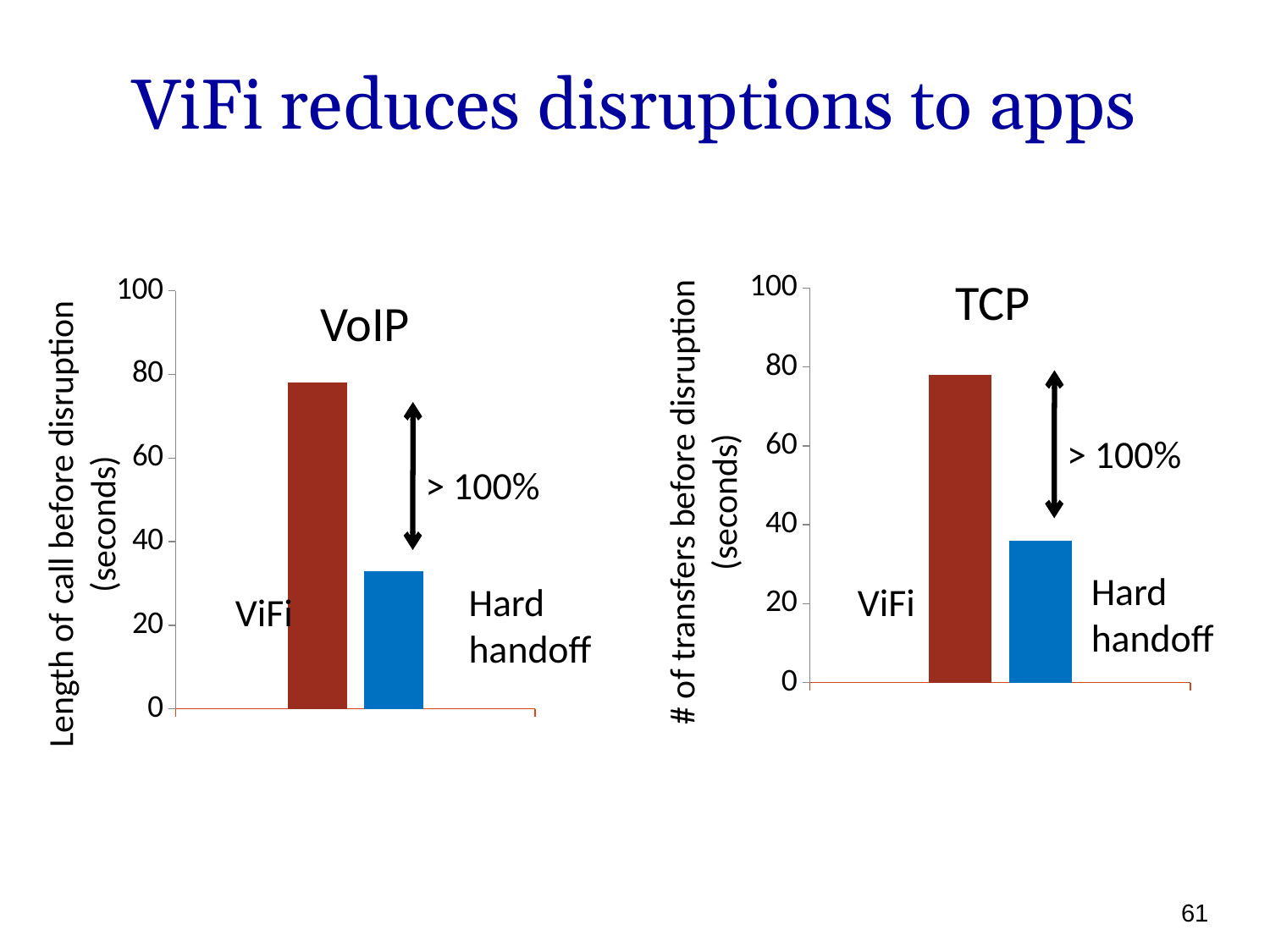

# ViFi reduces disruptions to apps

### Chart

| Category |  |  |
|---|---|---|
| 0.5 | 78.0 | 36.0 |
TCP

### Chart

| Category |  |  |
|---|---|---|
| 0.5 | 78.0 | 33.0 |
VoIP
> 100%
# of transfers before disruption (seconds)
> 100%
Length of call before disruption
(seconds)
Hard
handoff
Hard
handoff
ViFi
ViFi
61